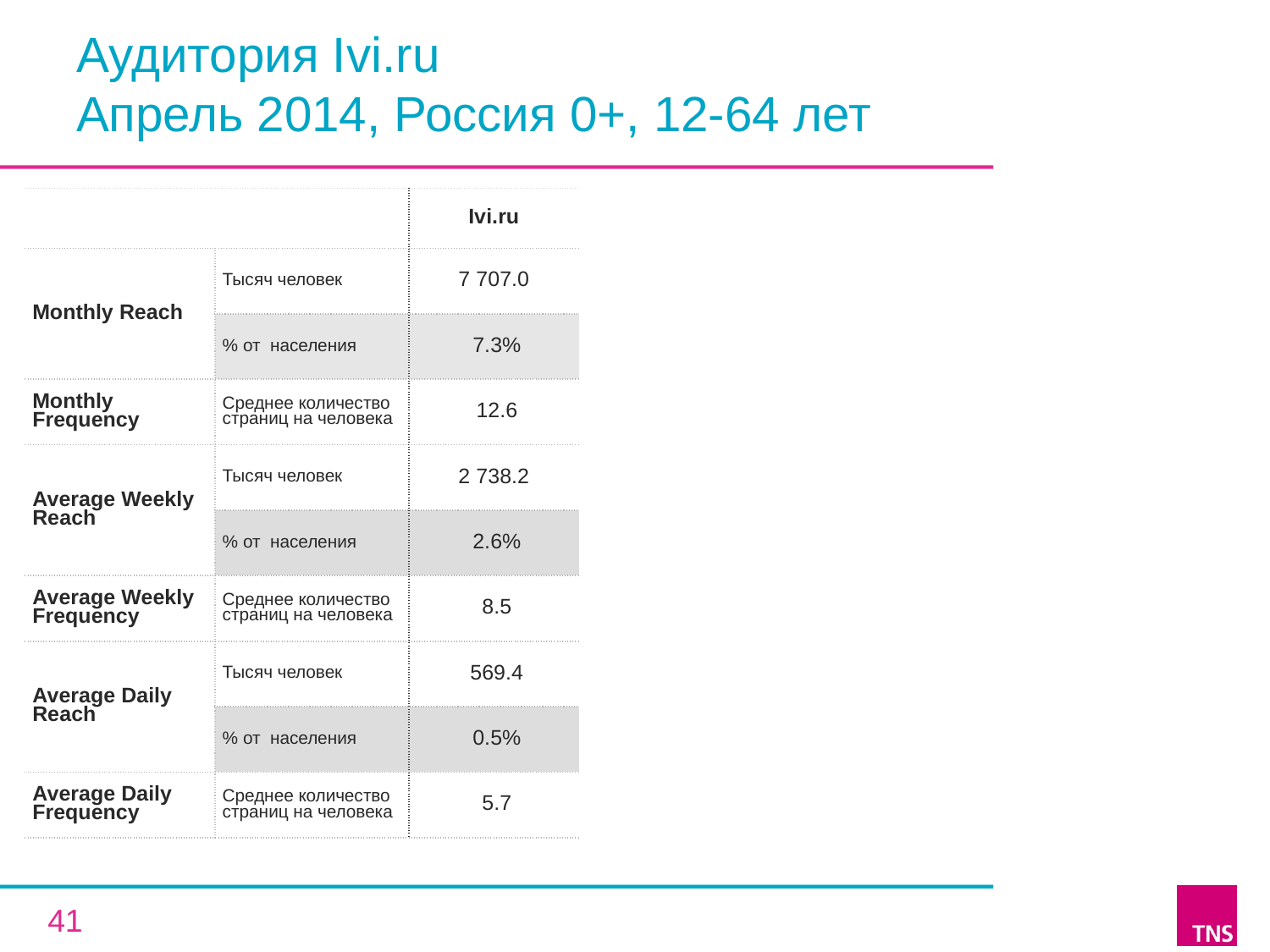

# Аудитория Ivi.ru Апрель 2014, Россия 0+, 12-64 лет
|  |  | Ivi.ru |
| --- | --- | --- |
| Monthly Reach | Тысяч человек | 7 707.0 |
|  | % от населения | 7.3% |
| Monthly Frequency | Среднее количество страниц на человека | 12.6 |
| Average Weekly Reach | Тысяч человек | 2 738.2 |
|  | % от населения | 2.6% |
| Average Weekly Frequency | Среднее количество страниц на человека | 8.5 |
| Average Daily Reach | Тысяч человек | 569.4 |
|  | % от населения | 0.5% |
| Average Daily Frequency | Среднее количество страниц на человека | 5.7 |

41